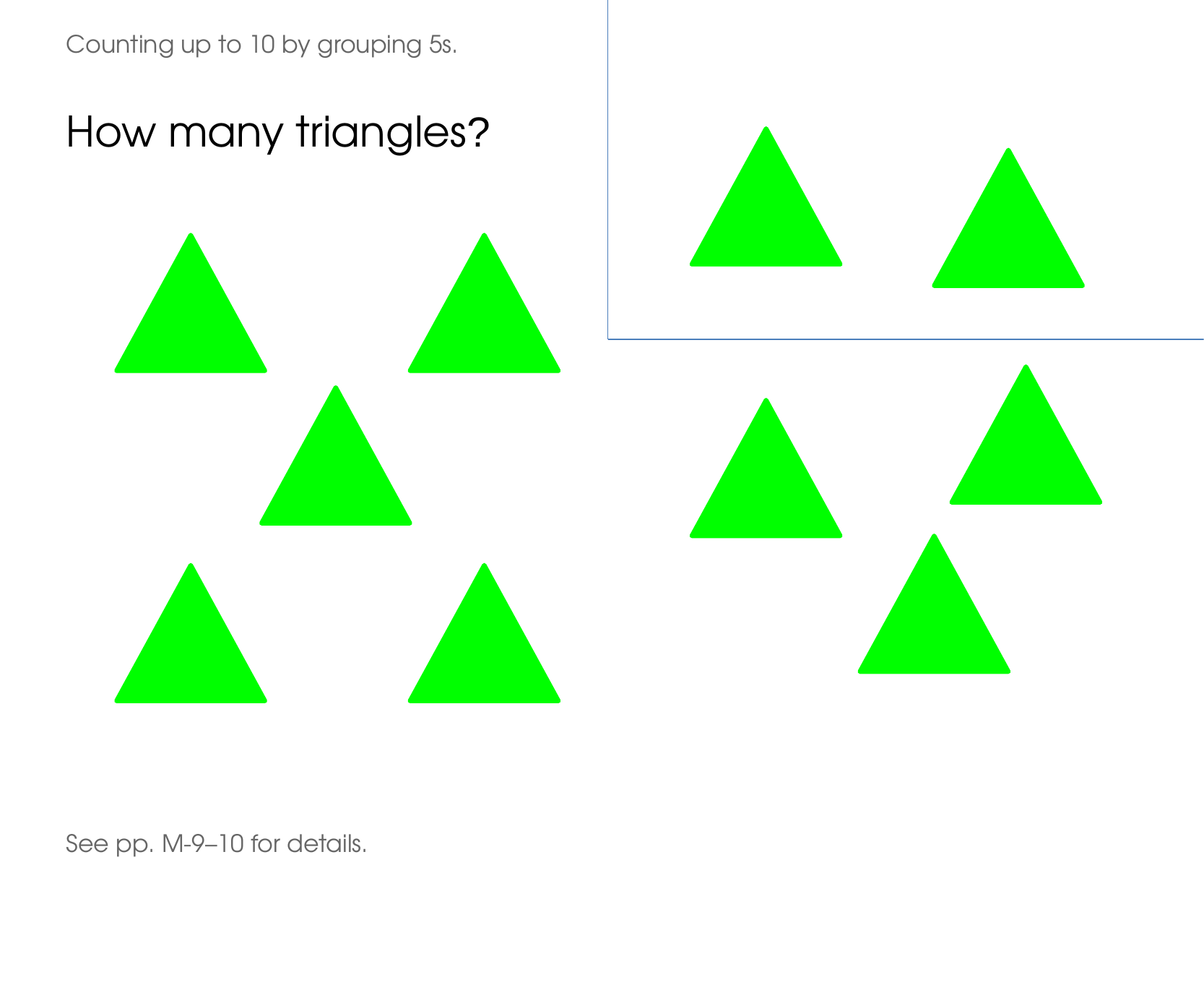

Counting up to 10 by grouping 5s.
How many triangles?

See pp. M-9–10 for details.